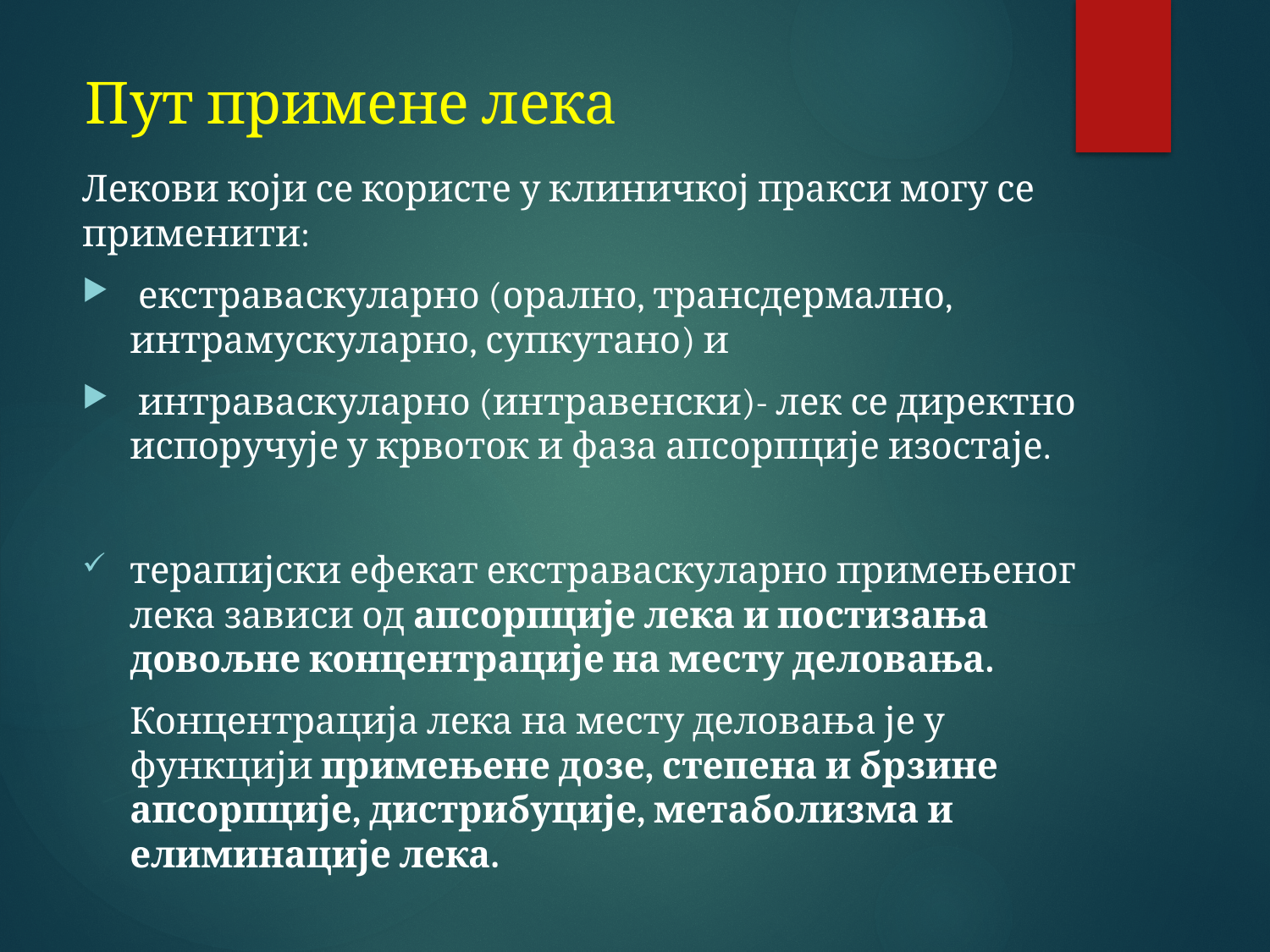

# Пут примене лека
Лекови који се користе у клиничкој пракси могу се применити:
 екстраваскуларно (орално, трансдермално, интрамускуларно, супкутано) и
 интраваскуларно (интравенски)- лек се директно испоручује у крвоток и фаза апсорпције изостаје.

терапијски ефекат екстраваскуларно примењеног лека зависи од апсорпције лека и постизања довољне концентрације на месту деловања.
	Концентрација лека на месту деловања је у функцији примењене дозе, степена и брзине апсорпције, дистрибуције, метаболизма и елиминације лека.